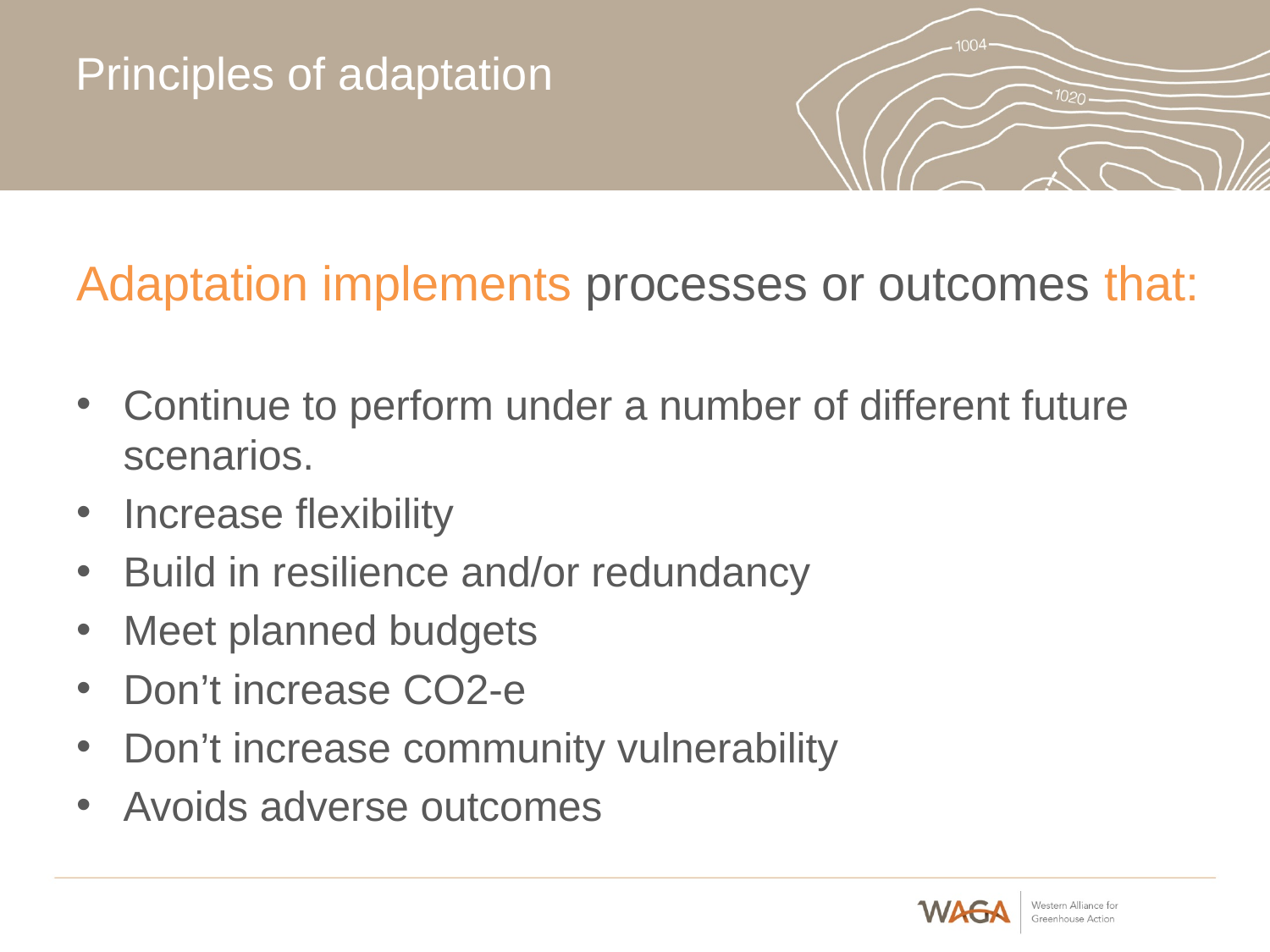

# Principles of adaptation
Adaptation implements processes or outcomes that:
Continue to perform under a number of different future scenarios.
Increase flexibility
Build in resilience and/or redundancy
Meet planned budgets
Don’t increase CO2-e
Don’t increase community vulnerability
Avoids adverse outcomes